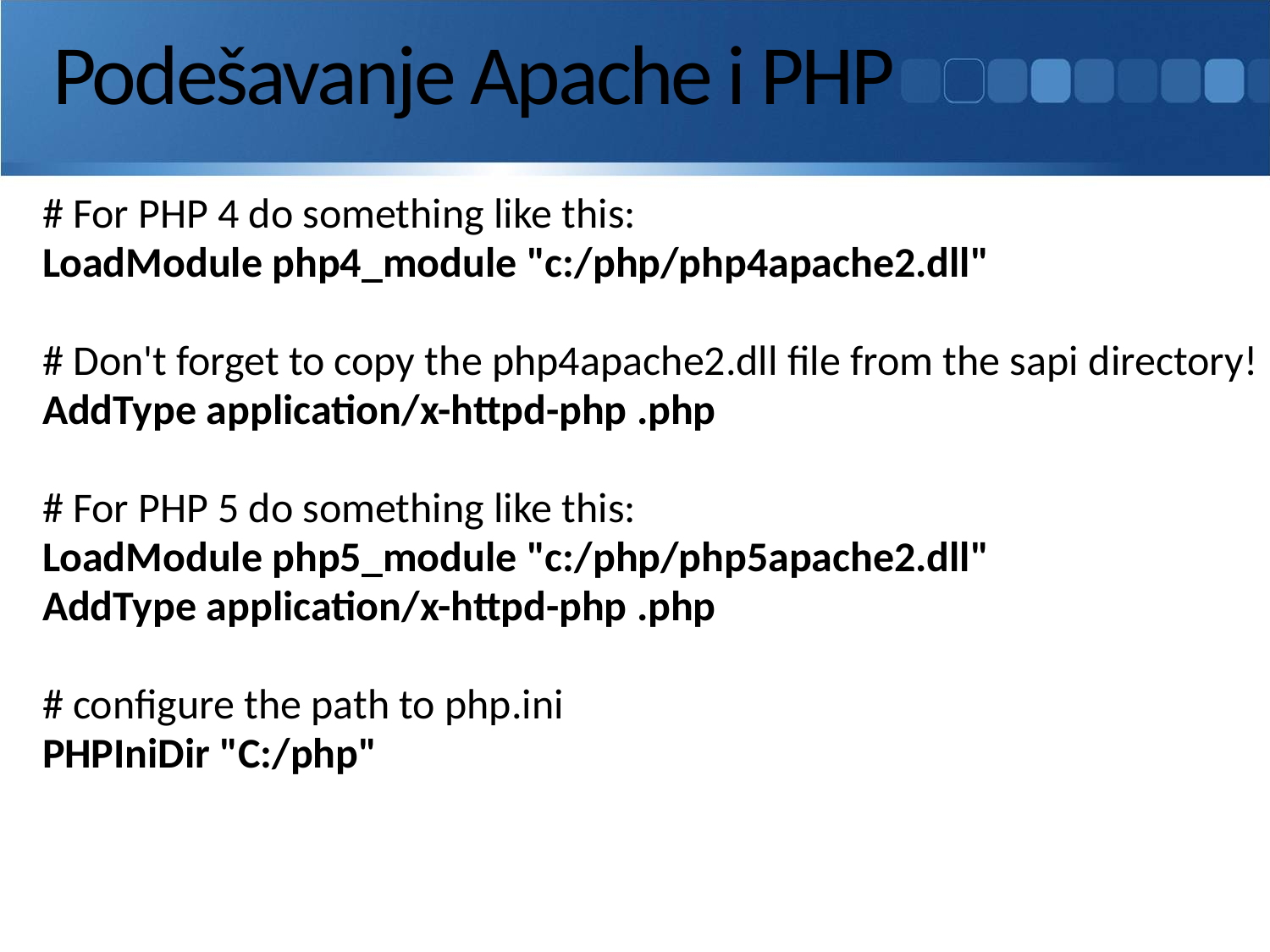

# Podešavanje Apache i PHP
# For PHP 4 do something like this:
LoadModule php4_module "c:/php/php4apache2.dll"

# Don't forget to copy the php4apache2.dll file from the sapi directory!
AddType application/x-httpd-php .php

# For PHP 5 do something like this:
LoadModule php5_module "c:/php/php5apache2.dll"
AddType application/x-httpd-php .php

# configure the path to php.ini
PHPIniDir "C:/php"